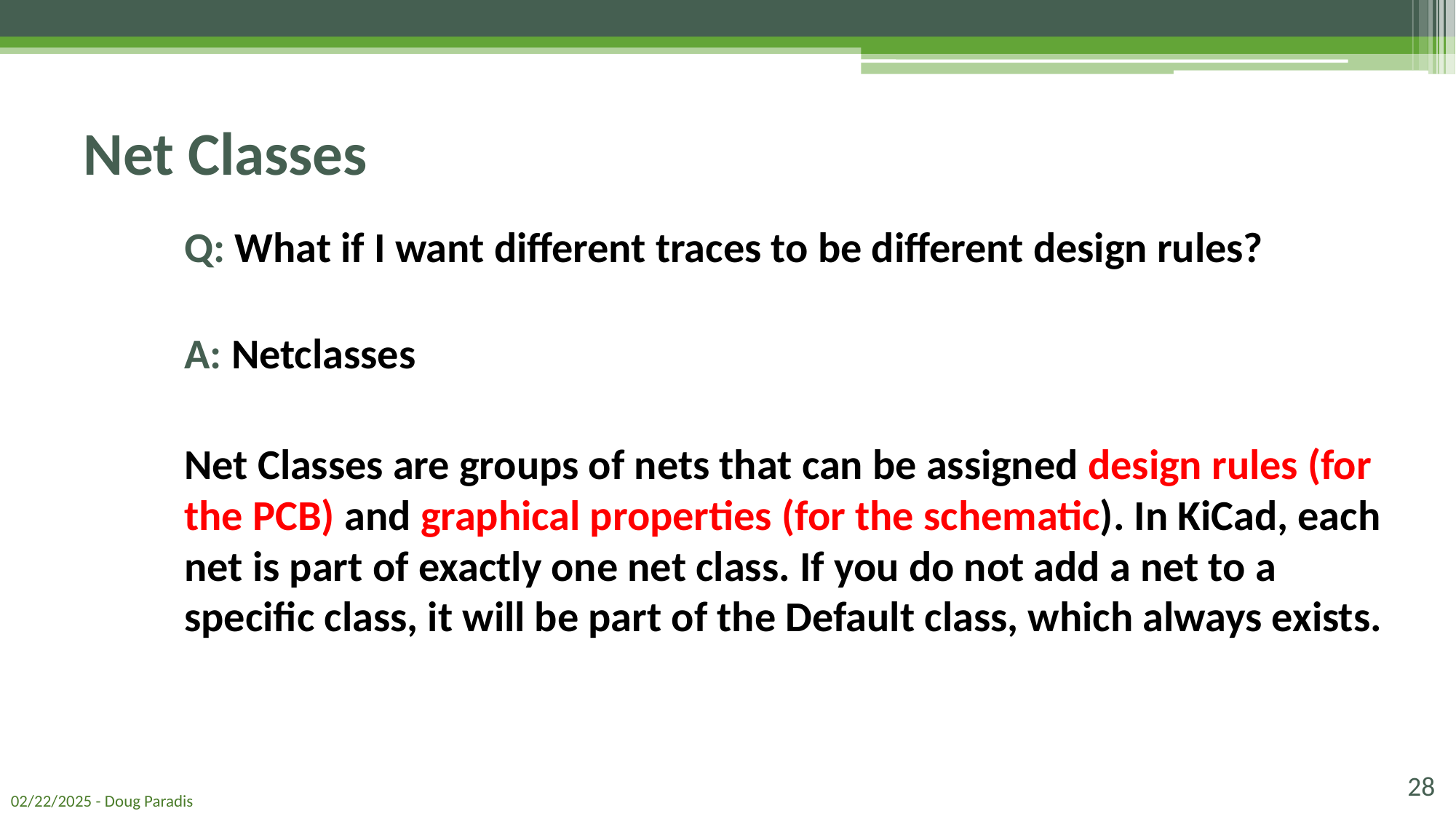

# Net Classes
Q: What if I want different traces to be different design rules?
A: Netclasses

Net Classes are groups of nets that can be assigned design rules (for the PCB) and graphical properties (for the schematic). In KiCad, each net is part of exactly one net class. If you do not add a net to a specific class, it will be part of the Default class, which always exists.

28
02/22/2025 - Doug Paradis